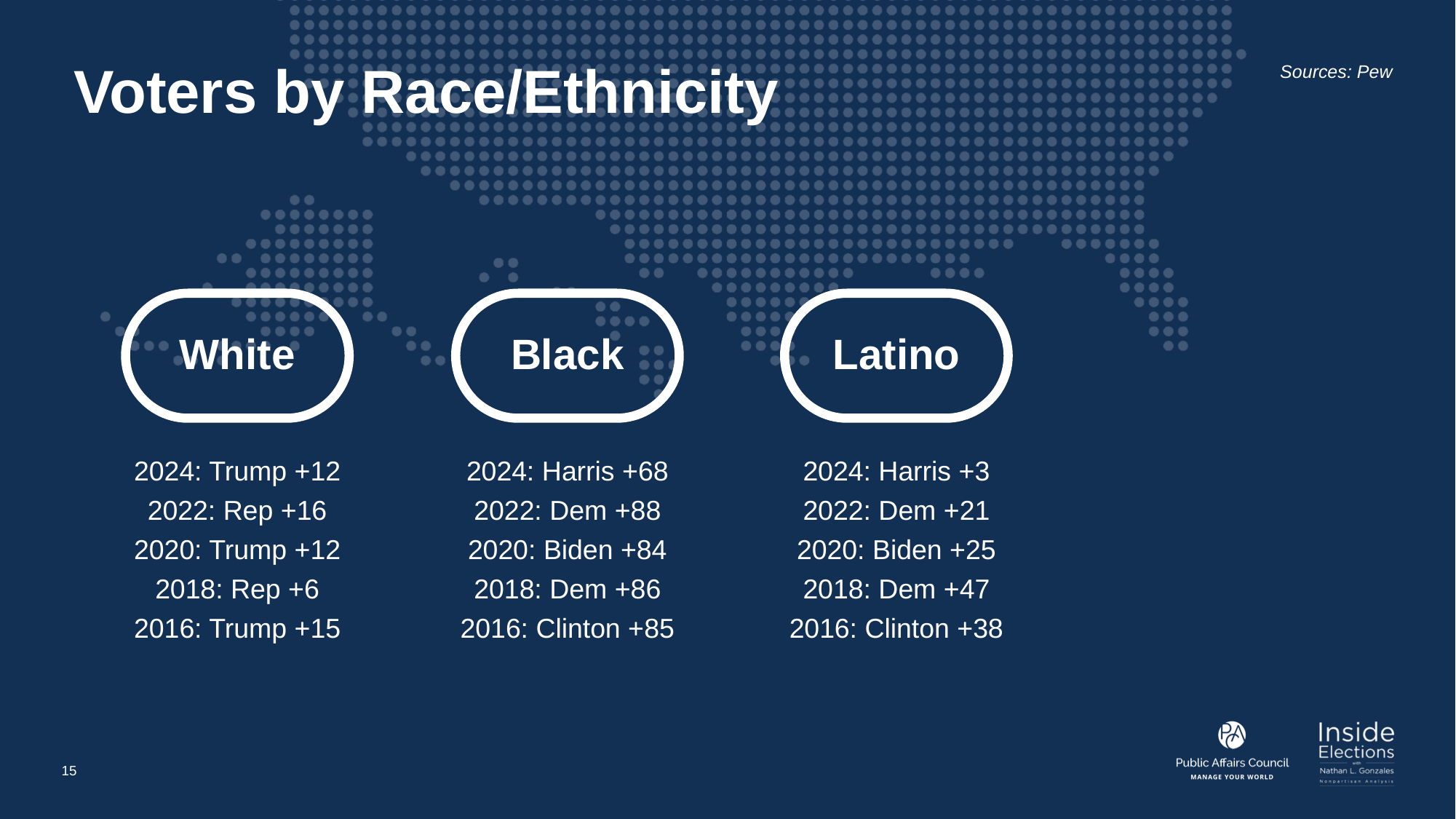

# Voters by Race/Ethnicity
Sources: Pew

White
Black
Latino
2024: Trump +12
2022: Rep +16
2020: Trump +12
2018: Rep +6
2016: Trump +15
2024: Harris +68
2022: Dem +88
2020: Biden +84
2018: Dem +86
2016: Clinton +85
2024: Harris +3
2022: Dem +21
2020: Biden +25
2018: Dem +47
2016: Clinton +38